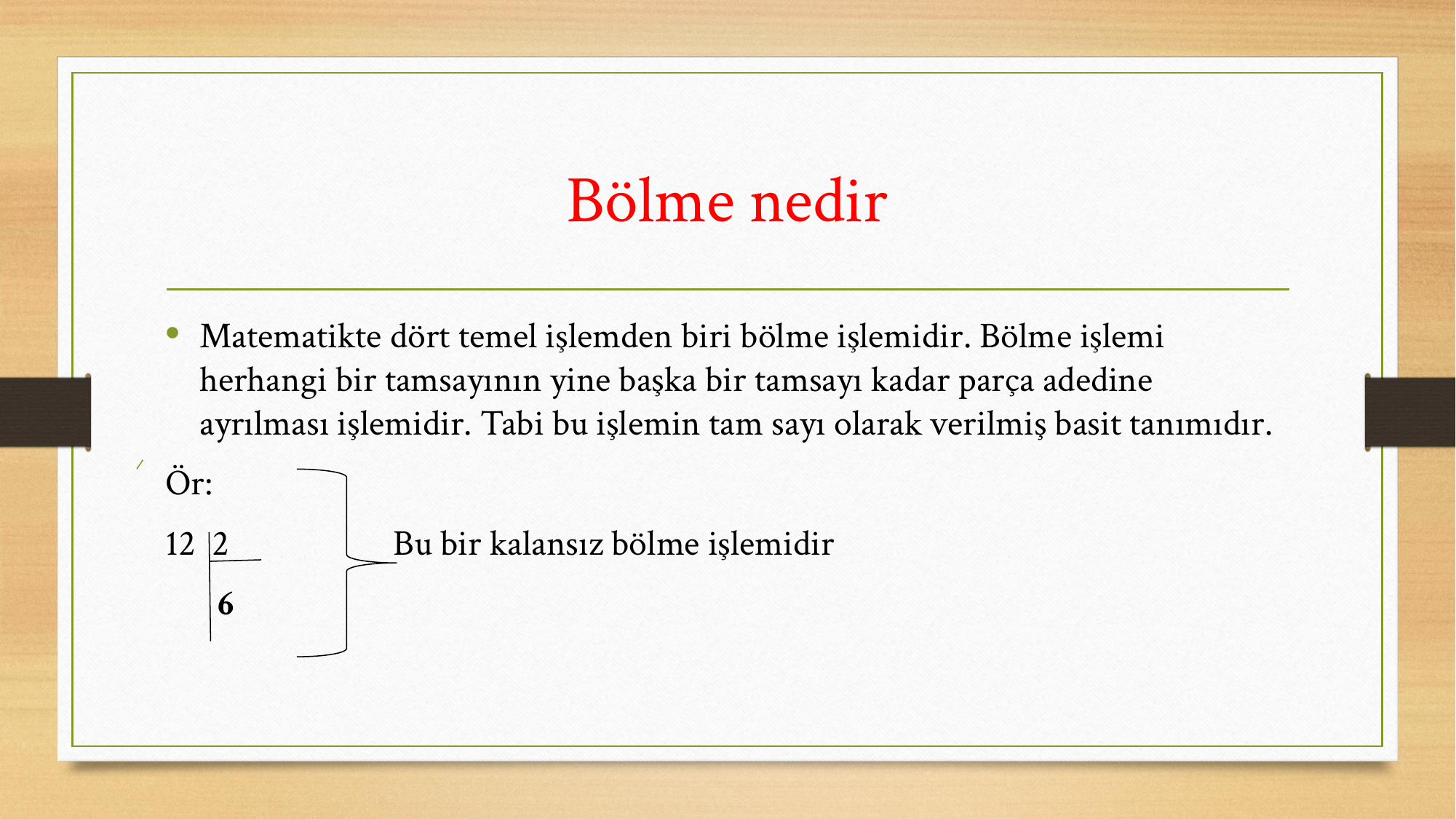

# Bölme nedir
Matematikte dört temel işlemden biri bölme işlemidir. Bölme işlemi herhangi bir tamsayının yine başka bir tamsayı kadar parça adedine ayrılması işlemidir. Tabi bu işlemin tam sayı olarak verilmiş basit tanımıdır.
Ör:
12  2                    Bu bir kalansız bölme işlemidir
       6